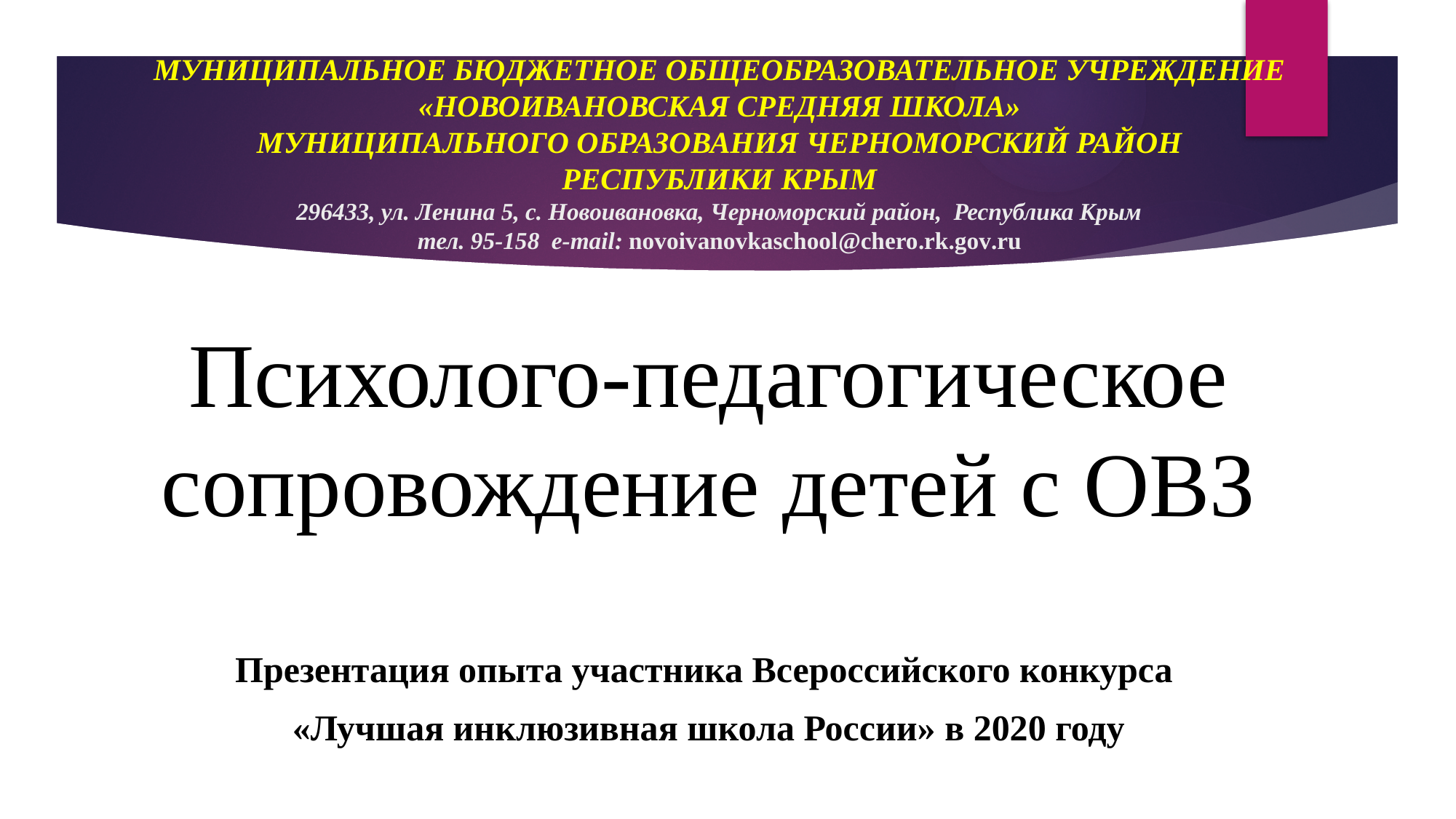

# МУНИЦИПАЛЬНОЕ БЮДЖЕТНОЕ ОБЩЕОБРАЗОВАТЕЛЬНОЕ УЧРЕЖДЕНИЕ «НОВОИВАНОВСКАЯ СРЕДНЯЯ ШКОЛА» МУНИЦИПАЛЬНОГО ОБРАЗОВАНИЯ ЧЕРНОМОРСКИЙ РАЙОН РЕСПУБЛИКИ КРЫМ 296433, ул. Ленина 5, с. Новоивановка, Черноморский район,  Республика Крым тел. 95-158  е-mail: novoivanovkaschool@chero.rk.gov.ru
Психолого-педагогическое сопровождение детей с ОВЗ

Презентация опыта участника Всероссийского конкурса
«Лучшая инклюзивная школа России» в 2020 году